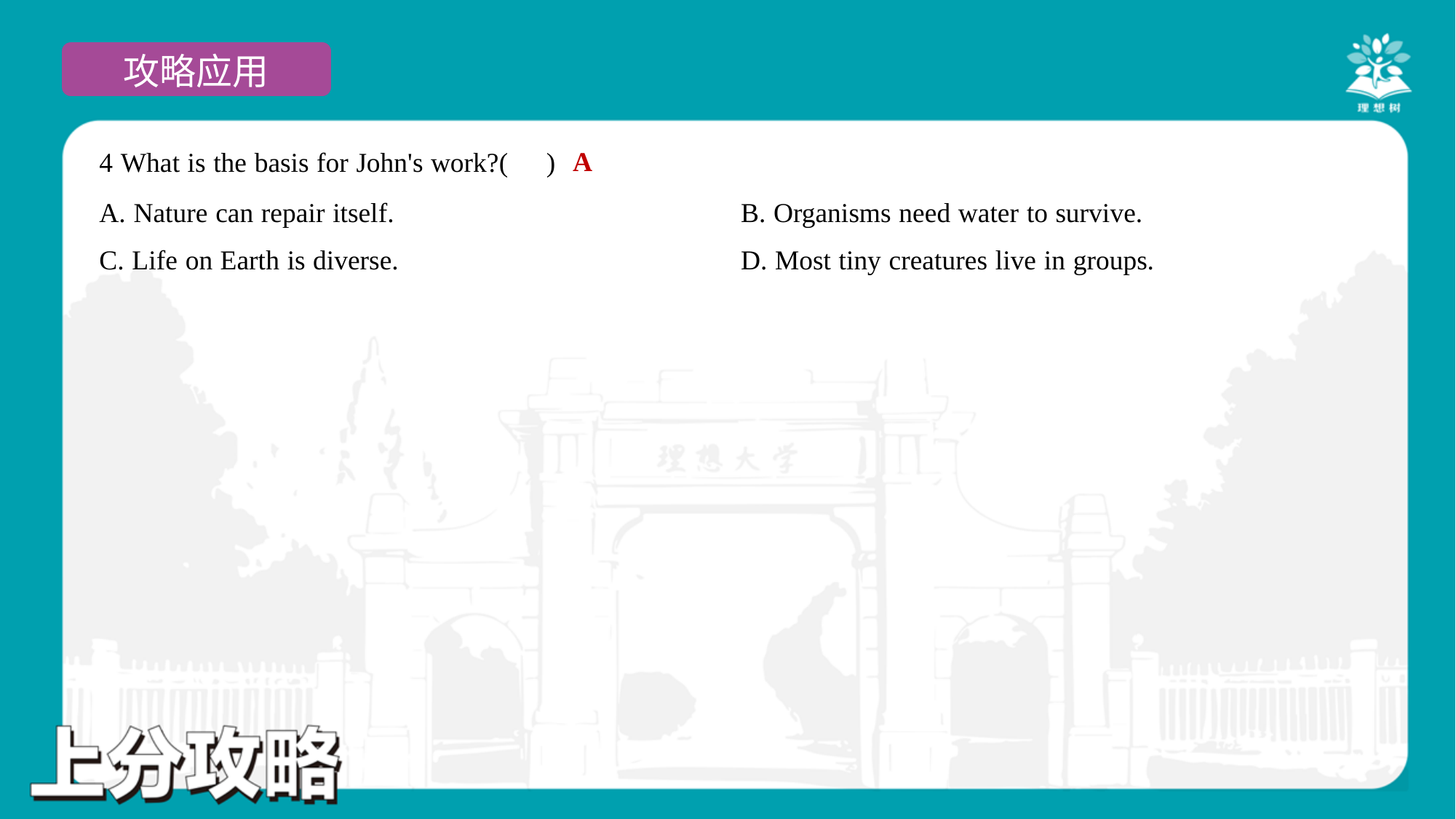

A
4 What is the basis for John's work?(     )
A. Nature can repair itself.	B. Organisms need water to survive.
C. Life on Earth is diverse.	D. Most tiny creatures live in groups.